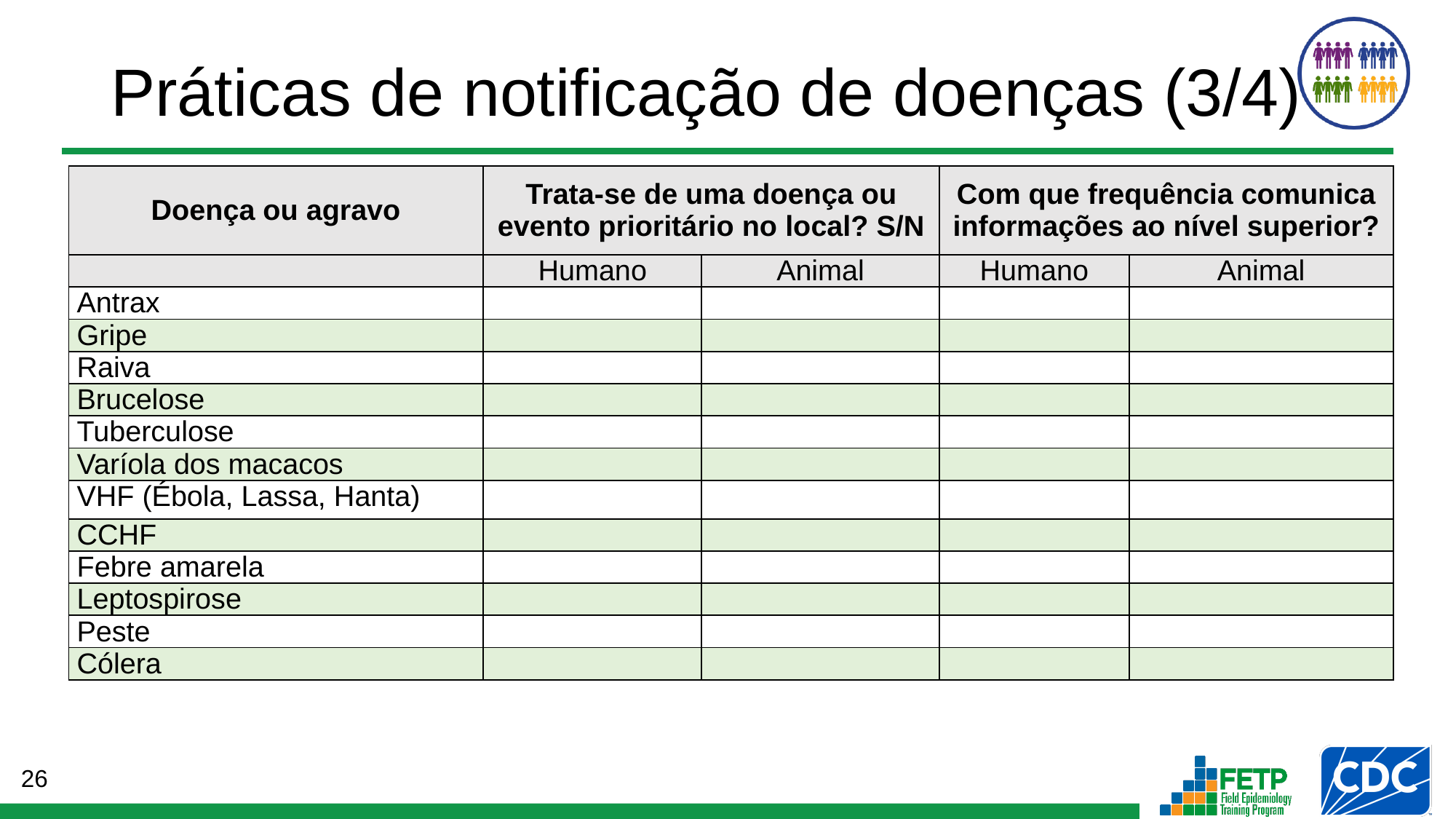

# Práticas de notificação de doenças (3/4)
| Doença ou agravo | Trata-se de uma doença ou evento prioritário no local? S/N |  | Com que frequência comunica informações ao nível superior? |  |
| --- | --- | --- | --- | --- |
|  | Humano | Animal | Humano | Animal |
| Antrax |  |  |  |  |
| Gripe |  |  |  |  |
| Raiva |  |  |  |  |
| Brucelose |  |  |  |  |
| Tuberculose |  |  |  |  |
| Varíola dos macacos |  |  |  |  |
| VHF (Ébola, Lassa, Hanta) |  |  |  |  |
| CCHF |  |  |  |  |
| Febre amarela |  |  |  |  |
| Leptospirose |  |  |  |  |
| Peste |  |  |  |  |
| Cólera |  |  |  |  |